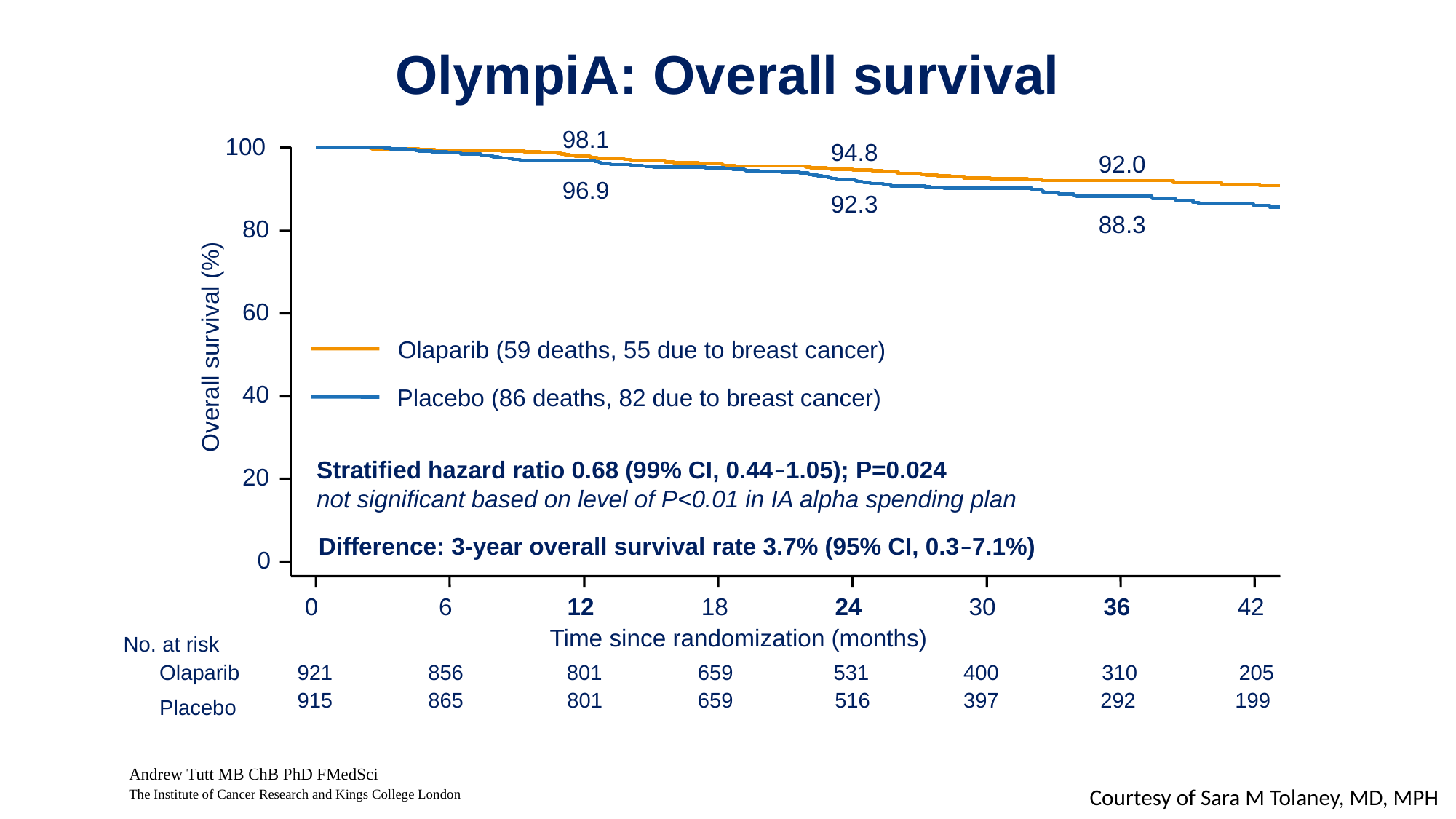

OlympiA: Overall survival
98.1
100
94.8

92.0
96.9
92.3
88.3
80

60

Overall survival (%)
Olaparib (59 deaths, 55 due to breast cancer)

40
Placebo (86 deaths, 82 due to breast cancer)

Stratified hazard ratio 0.68 (99% CI, 0.44‒1.05); P=0.024
not significant based on level of P<0.01 in IA alpha spending plan
20

Difference: 3-year overall survival rate 3.7% (95% CI, 0.3‒7.1%)
0

0
6
12
18
24
30
36
42

Time since randomization (months)
No. at risk
Olaparib
921
856
801
659
531
400
310
205
865
801
659
516
397
292
199
915
Placebo
Courtesy of Sara M Tolaney, MD, MPH